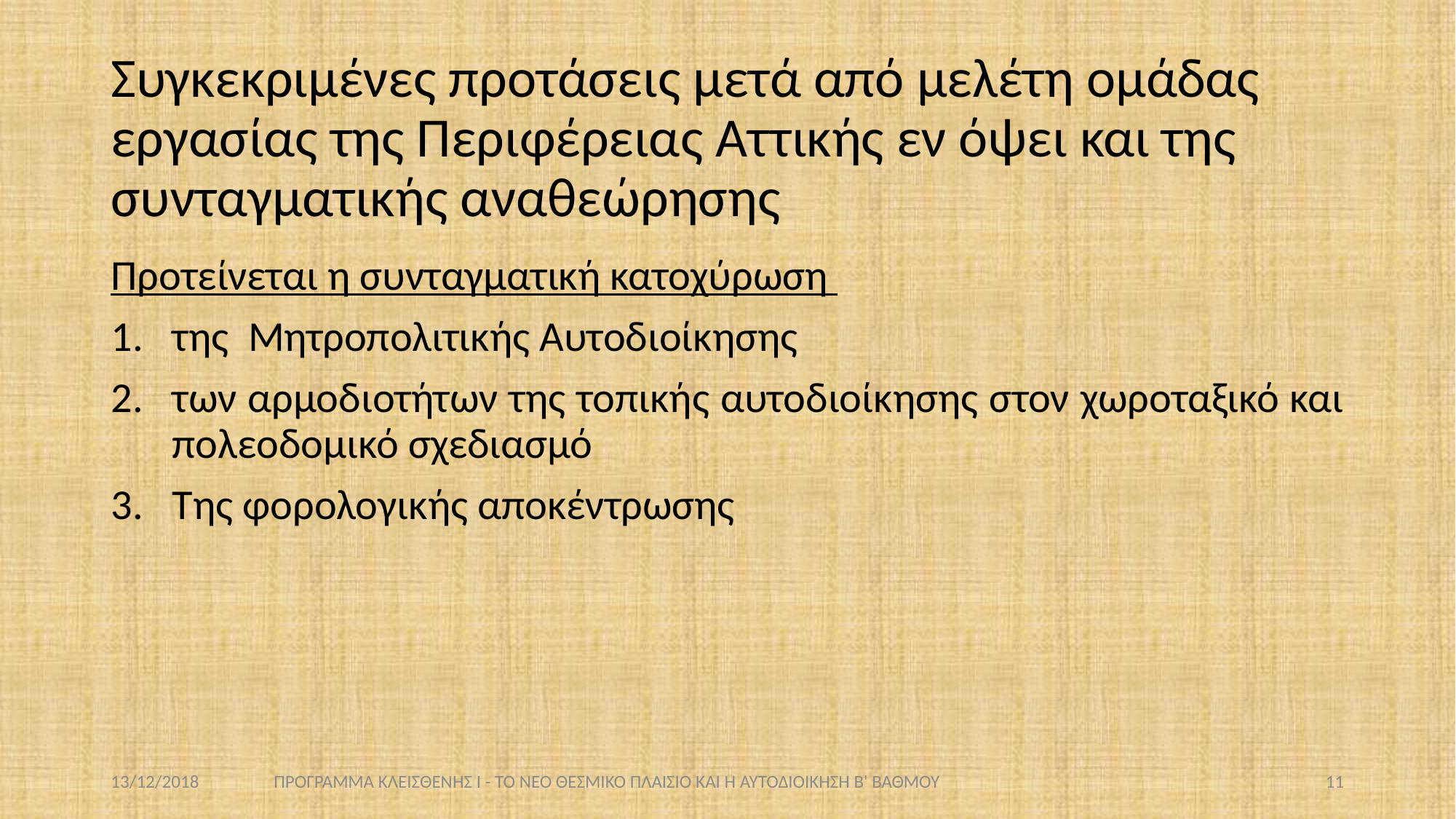

# Συγκεκριμένες προτάσεις μετά από μελέτη ομάδας εργασίας της Περιφέρειας Αττικής εν όψει και της συνταγματικής αναθεώρησης
Προτείνεται η συνταγματική κατοχύρωση
της  Μητροπολιτικής Αυτοδιοίκησης
των αρμοδιοτήτων της τοπικής αυτοδιοίκησης στον χωροταξικό και πολεοδομικό σχεδιασμό
Της φορολογικής αποκέντρωσης

13/12/2018
ΠΡΟΓΡΑΜΜΑ ΚΛΕΙΣΘΕΝΗΣ Ι - ΤΟ ΝΕΟ ΘΕΣΜΙΚΟ ΠΛΑΙΣΙΟ ΚΑΙ Η ΑΥΤΟΔΙΟΙΚΗΣΗ Β' ΒΑΘΜΟΥ
11